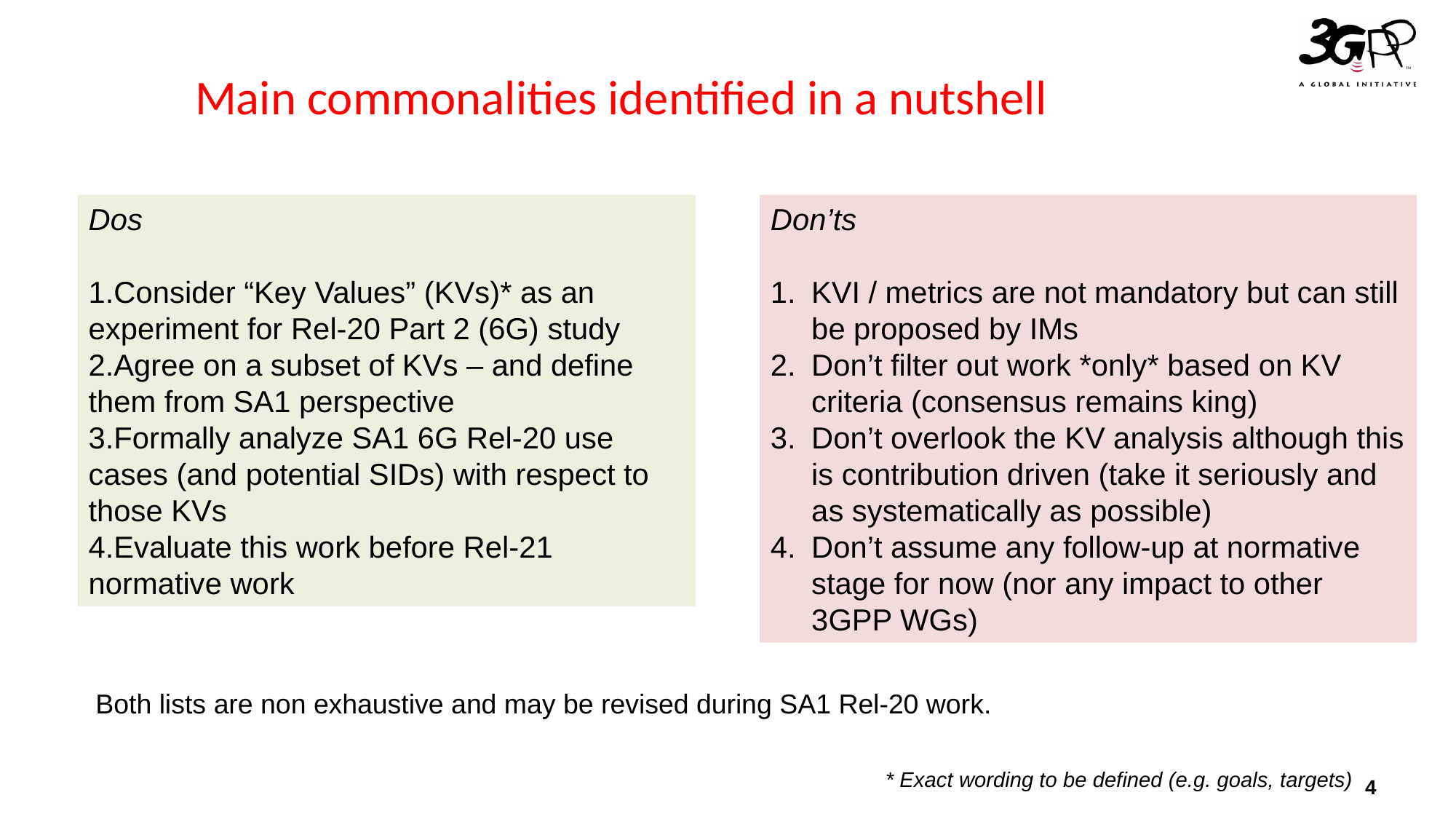

# Main commonalities identified in a nutshell
Don’ts

KVI / metrics are not mandatory but can still be proposed by IMs
Don’t filter out work *only* based on KV criteria (consensus remains king)
Don’t overlook the KV analysis although this is contribution driven (take it seriously and as systematically as possible)
Don’t assume any follow-up at normative stage for now (nor any impact to other 3GPP WGs)
Dos

Consider “Key Values” (KVs)* as an experiment for Rel-20 Part 2 (6G) study
Agree on a subset of KVs – and define them from SA1 perspective
Formally analyze SA1 6G Rel-20 use cases (and potential SIDs) with respect to those KVs
Evaluate this work before Rel-21 normative work
Both lists are non exhaustive and may be revised during SA1 Rel-20 work.

* Exact wording to be defined (e.g. goals, targets)